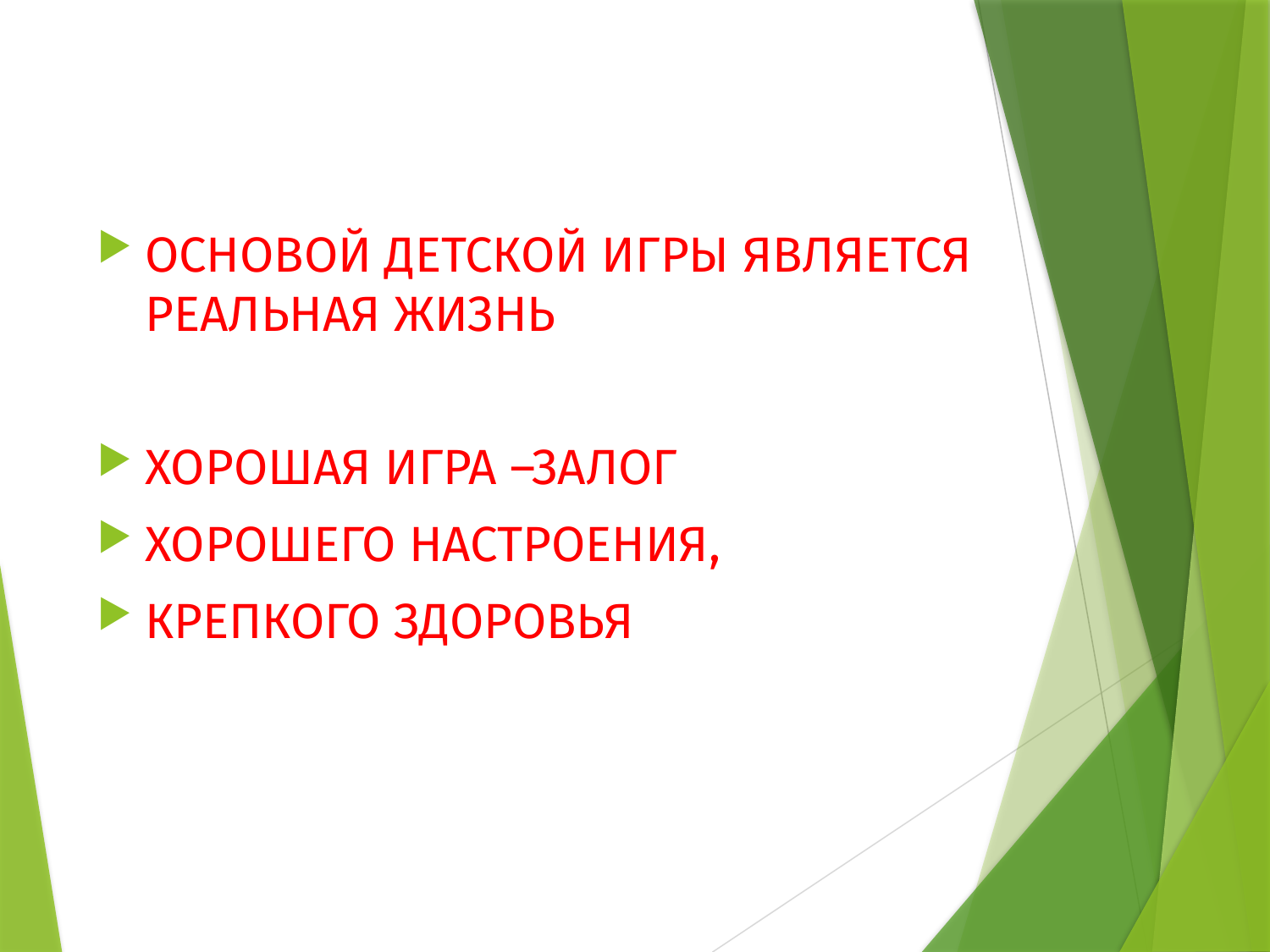

#
ОСНОВОЙ ДЕТСКОЙ ИГРЫ ЯВЛЯЕТСЯ РЕАЛЬНАЯ ЖИЗНЬ

ХОРОШАЯ ИГРА –ЗАЛОГ
ХОРОШЕГО НАСТРОЕНИЯ,
КРЕПКОГО ЗДОРОВЬЯ